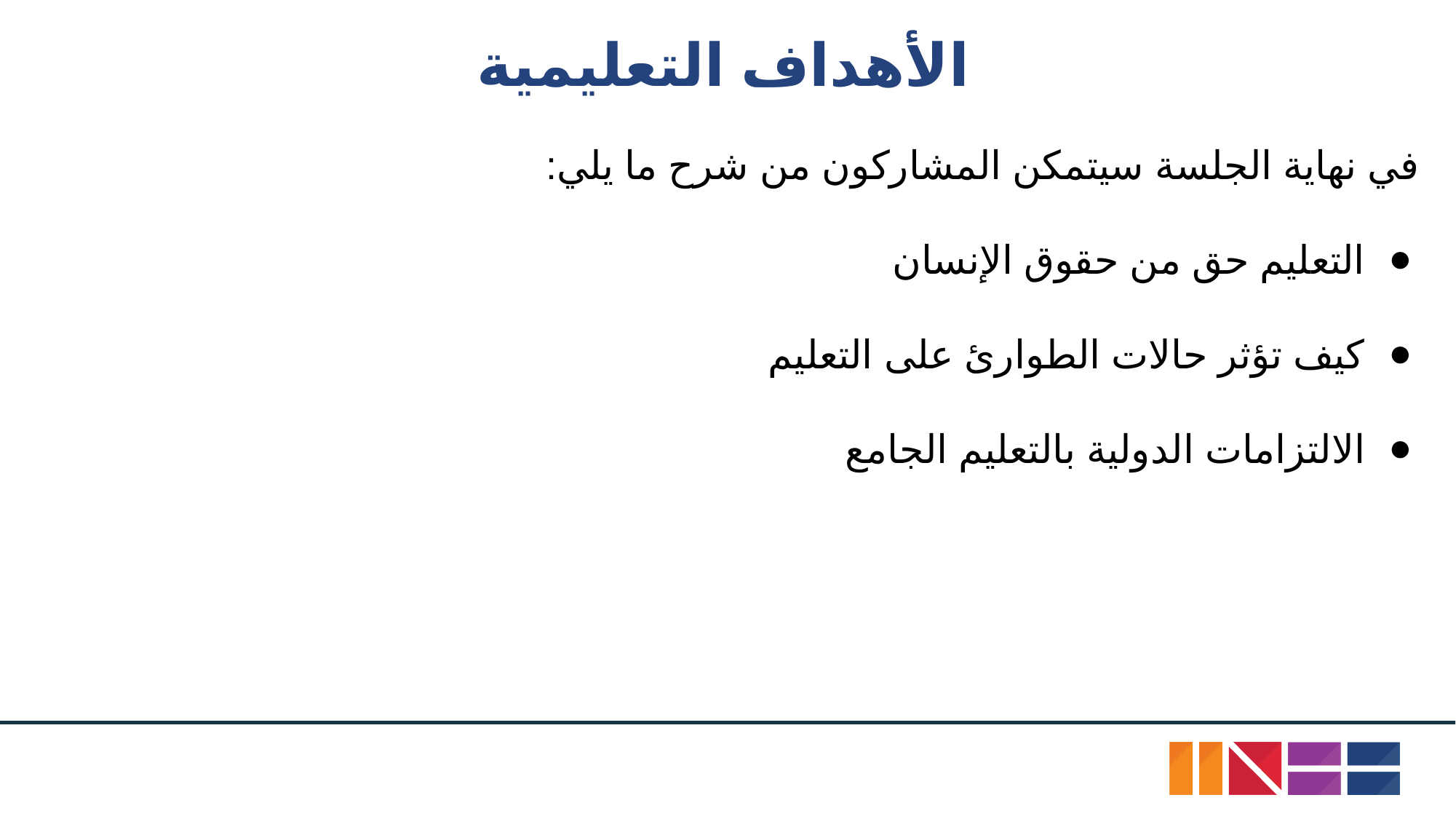

# الأهداف التعليمية
في نهاية الجلسة سيتمكن المشاركون من شرح ما يلي:

التعليم حق من حقوق الإنسان
كيف تؤثر حالات الطوارئ على التعليم
الالتزامات الدولية بالتعليم الجامع